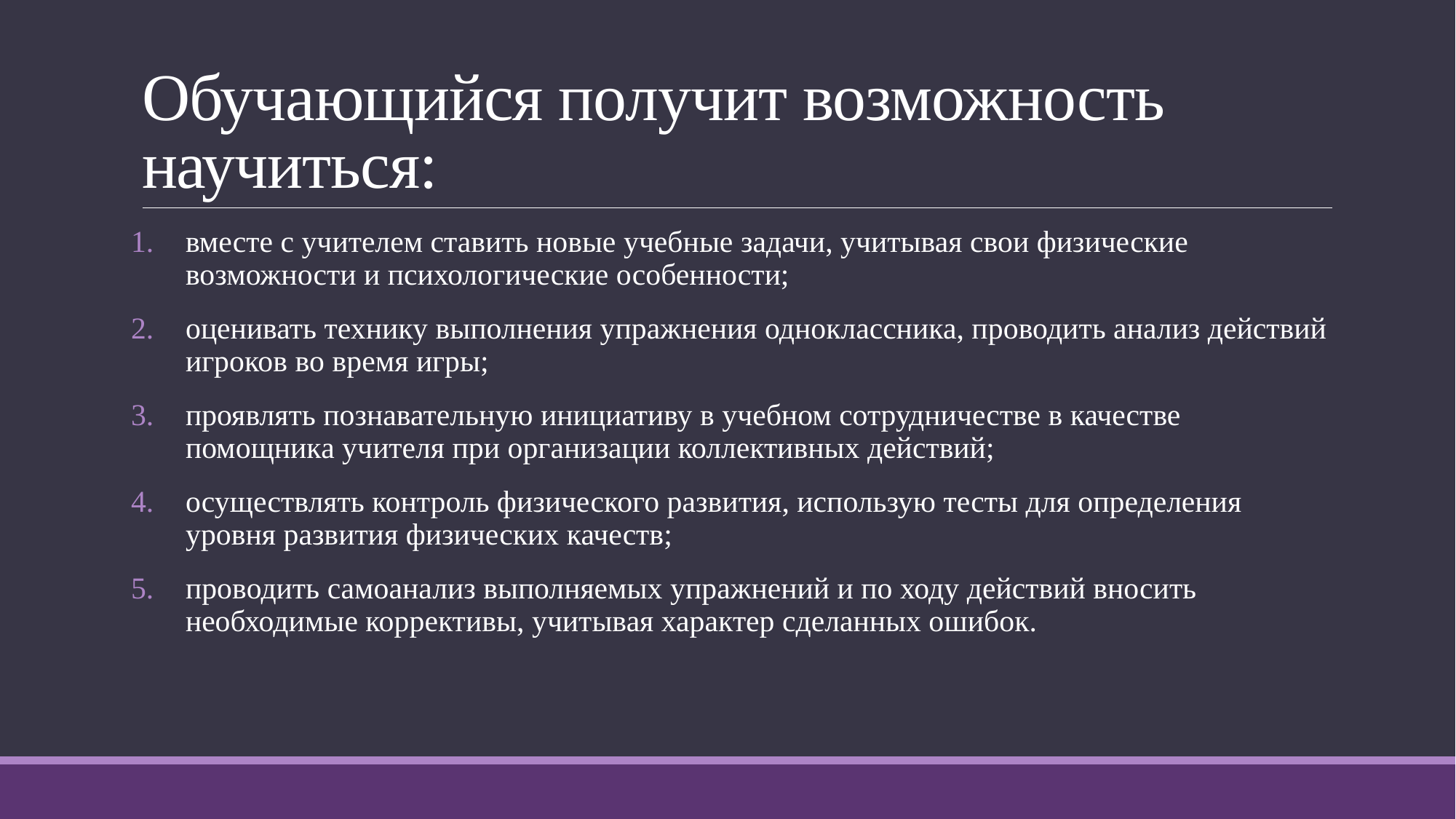

# Обучающийся получит возможность научиться:
вместе с учителем ставить новые учебные задачи, учитывая свои физические возможности и психологические особенности;
оценивать технику выполнения упражнения одноклассника, проводить анализ действий игроков во время игры;
проявлять познавательную инициативу в учебном сотрудничестве в качестве помощника учителя при организации коллективных действий;
осуществлять контроль физического развития, использую тесты для определения уровня развития физических качеств;
проводить самоанализ выполняемых упражнений и по ходу действий вносить необходимые коррективы, учитывая характер сделанных ошибок.